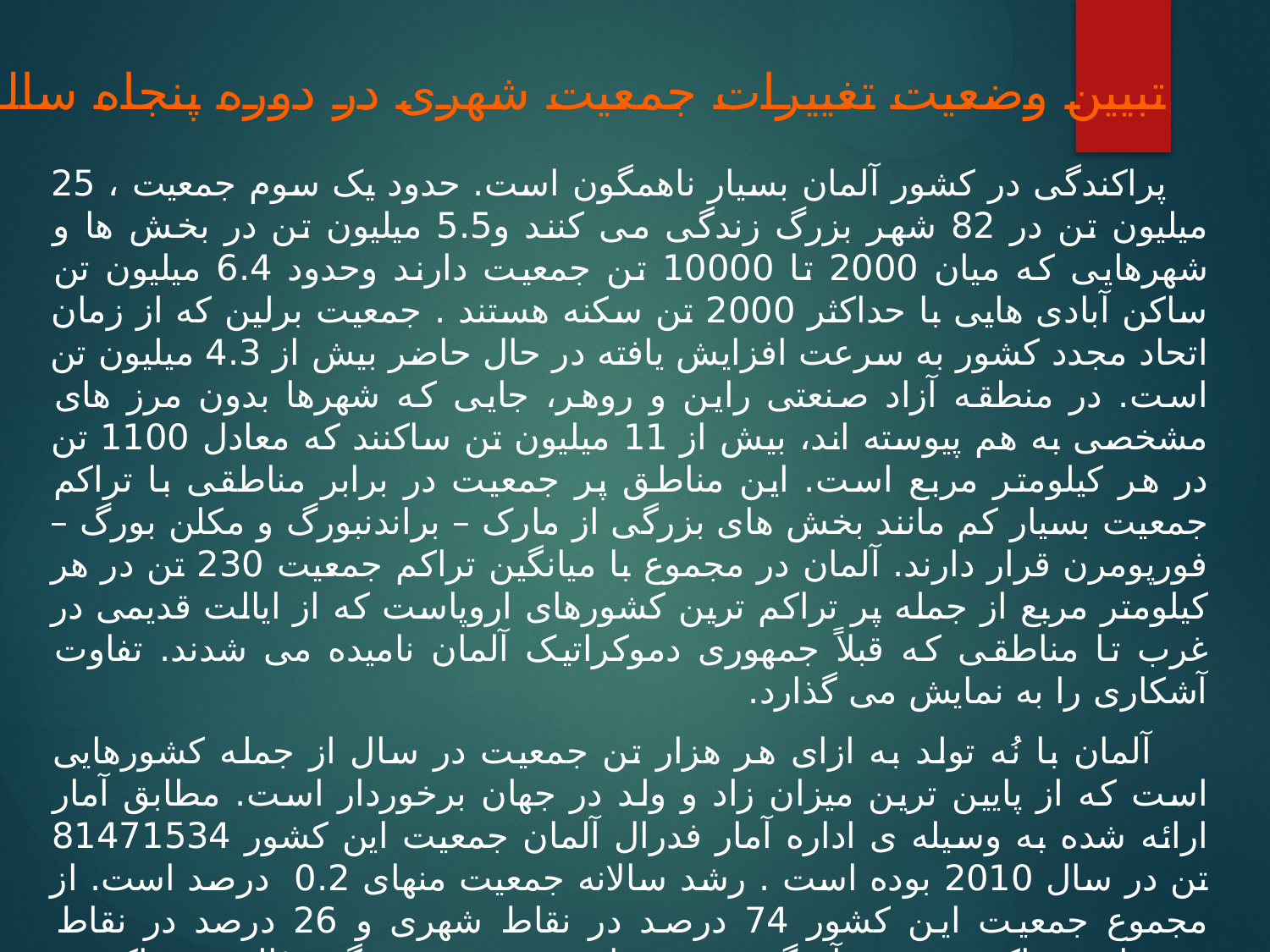

# تبیین وضعیت تغییرات جمعیت شهری در دوره پنجاه ساله
    پراکندگی در کشور آلمان بسیار ناهمگون است. حدود یک سوم جمعیت ، 25 میلیون تن در 82 شهر بزرگ زندگی می کنند و5.5 میلیون تن در بخش ها و شهرهایی که میان 2000 تا 10000 تن جمعیت دارند وحدود 6.4 میلیون تن ساکن آبادی هایی با حداکثر 2000 تن سکنه هستند . جمعیت برلین که از زمان اتحاد مجدد کشور به سرعت افزایش یافته در حال حاضر بیش از 4.3 میلیون تن است. در منطقه آزاد صنعتی راین و روهر، جایی که شهرها بدون مرز های مشخصی به هم پیوسته اند، بیش از 11 میلیون تن ساکنند که معادل 1100 تن در هر کیلومتر مربع است. این مناطق پر جمعیت در برابر مناطقی با تراکم جمعیت بسیار کم مانند بخش های بزرگی از مارک – براندنبورگ و مکلن بورگ – فورپومرن قرار دارند. آلمان در مجموع با میانگین تراکم جمعیت 230 تن در هر کیلومتر مربع از جمله پر تراکم ترین کشورهای اروپاست که از ایالت قدیمی در غرب تا مناطقی که قبلاً جمهوری دموکراتیک آلمان نامیده می شدند. تفاوت آشکاری را به نمایش می گذارد.
    آلمان با نُه تولد به ازای هر هزار تن جمعیت در سال از جمله کشورهایی است که از پایین ترین میزان زاد و ولد در جهان برخوردار است. مطابق آمار ارائه شده به وسیله ی اداره آمار فدرال آلمان جمعیت این کشور 81471534 تن در سال 2010 بوده است . رشد سالانه جمعیت منهای 0.2  درصد است. از مجموع جمعیت این کشور 74 درصد در نقاط شهری و 26 درصد در نقاط روستایی ساکن هستند. آهنگ رشد متفاوت جمعیت، ویژگی غالب و حاکم بر جمعیت شهری این کشور قلمداد می شود.